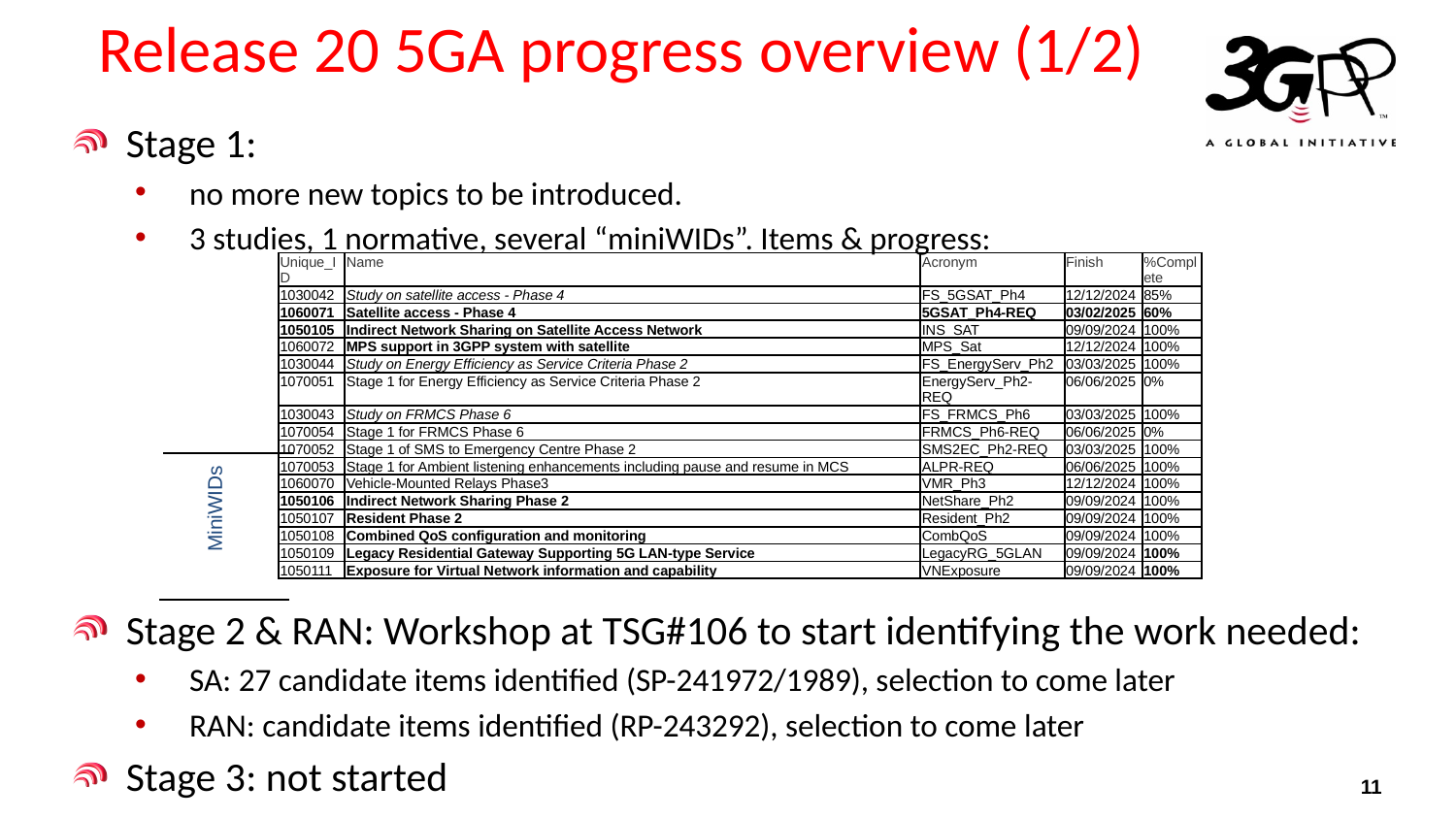

# Release 20 5GA progress overview (1/2)
Stage 1:
no more new topics to be introduced.
3 studies, 1 normative, several “miniWIDs”. Items & progress:

Stage 2 & RAN: Workshop at TSG#106 to start identifying the work needed:
SA: 27 candidate items identified (SP-241972/1989), selection to come later
RAN: candidate items identified (RP-243292), selection to come later
Stage 3: not started
| Unique\_ID | Name | Acronym | Finish | %Complete |
| --- | --- | --- | --- | --- |
| 1030042 | Study on satellite access - Phase 4 | FS\_5GSAT\_Ph4 | 12/12/2024 | 85% |
| 1060071 | Satellite access - Phase 4 | 5GSAT\_Ph4-REQ | 03/02/2025 | 60% |
| 1050105 | Indirect Network Sharing on Satellite Access Network | INS\_SAT | 09/09/2024 | 100% |
| 1060072 | MPS support in 3GPP system with satellite | MPS\_Sat | 12/12/2024 | 100% |
| 1030044 | Study on Energy Efficiency as Service Criteria Phase 2 | FS\_EnergyServ\_Ph2 | 03/03/2025 | 100% |
| 1070051 | Stage 1 for Energy Efficiency as Service Criteria Phase 2 | EnergyServ\_Ph2-REQ | 06/06/2025 | 0% |
| 1030043 | Study on FRMCS Phase 6 | FS\_FRMCS\_Ph6 | 03/03/2025 | 100% |
| 1070054 | Stage 1 for FRMCS Phase 6 | FRMCS\_Ph6-REQ | 06/06/2025 | 0% |
| 1070052 | Stage 1 of SMS to Emergency Centre Phase 2 | SMS2EC\_Ph2-REQ | 03/03/2025 | 100% |
| 1070053 | Stage 1 for Ambient listening enhancements including pause and resume in MCS | ALPR-REQ | 06/06/2025 | 100% |
| 1060070 | Vehicle-Mounted Relays Phase3 | VMR\_Ph3 | 12/12/2024 | 100% |
| 1050106 | Indirect Network Sharing Phase 2 | NetShare\_Ph2 | 09/09/2024 | 100% |
| 1050107 | Resident Phase 2 | Resident\_Ph2 | 09/09/2024 | 100% |
| 1050108 | Combined QoS configuration and monitoring | CombQoS | 09/09/2024 | 100% |
| 1050109 | Legacy Residential Gateway Supporting 5G LAN-type Service | LegacyRG\_5GLAN | 09/09/2024 | 100% |
| 1050111 | Exposure for Virtual Network information and capability | VNExposure | 09/09/2024 | 100% |
MiniWIDs